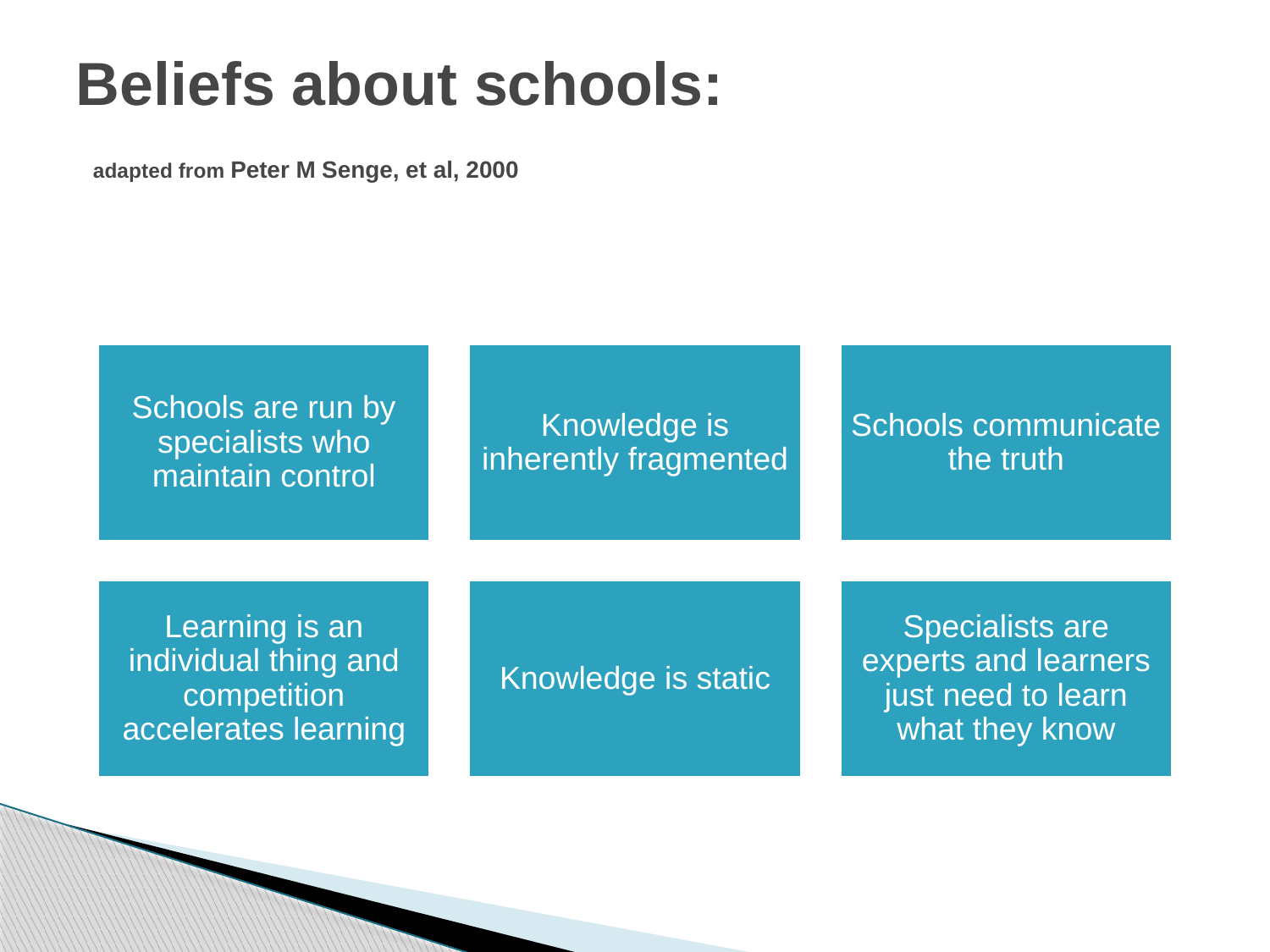

# Beliefs about schools: adapted from Peter M Senge, et al, 2000
Schools are run by specialists who maintain control
Knowledge is inherently fragmented
Schools communicate the truth
Learning is an individual thing and competition accelerates learning
Knowledge is static
Specialists are experts and learners just need to learn what they know